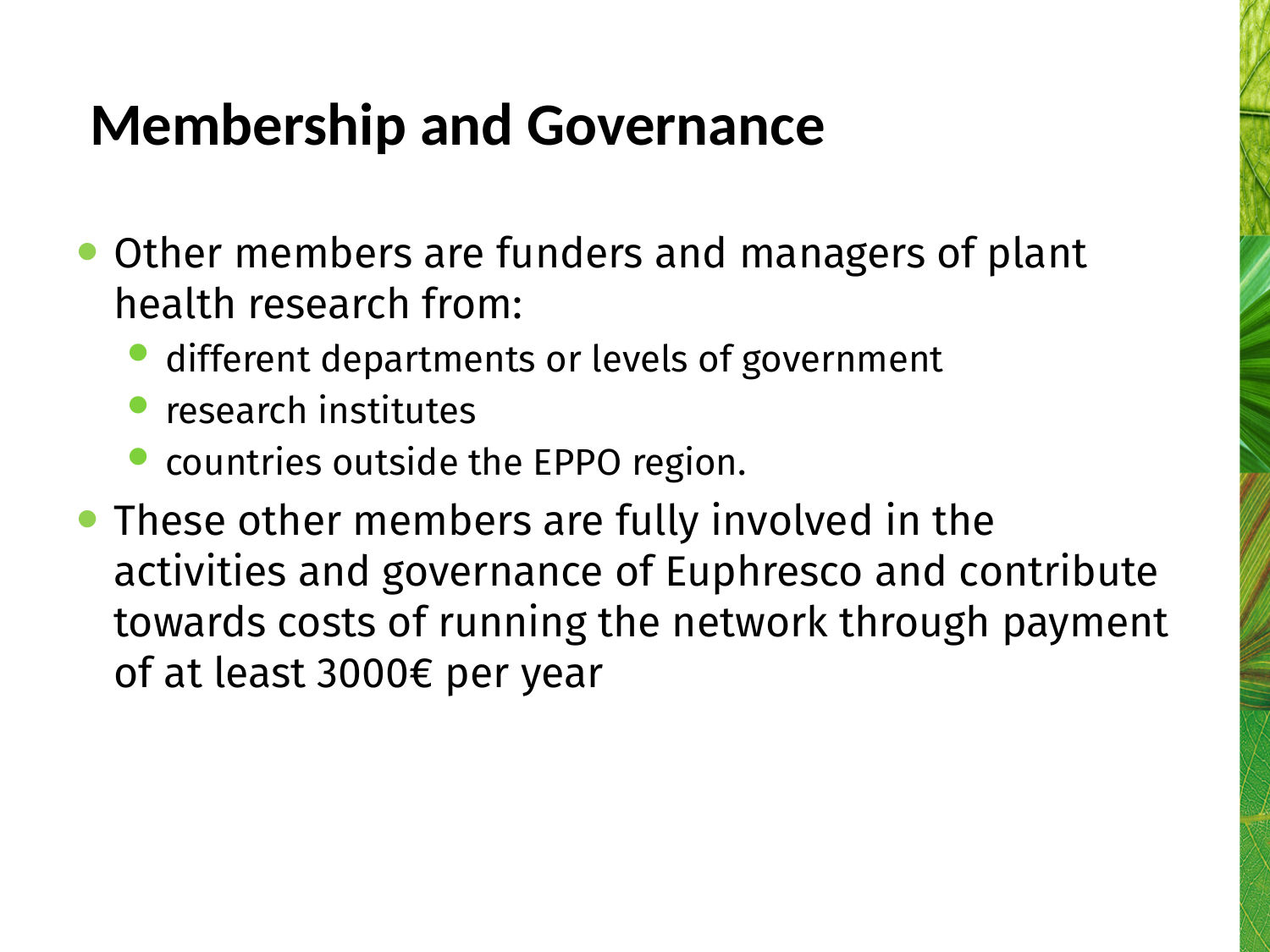

# Membership and Governance
Other members are funders and managers of plant health research from:
different departments or levels of government
research institutes
countries outside the EPPO region.
These other members are fully involved in the activities and governance of Euphresco and contribute towards costs of running the network through payment of at least 3000€ per year